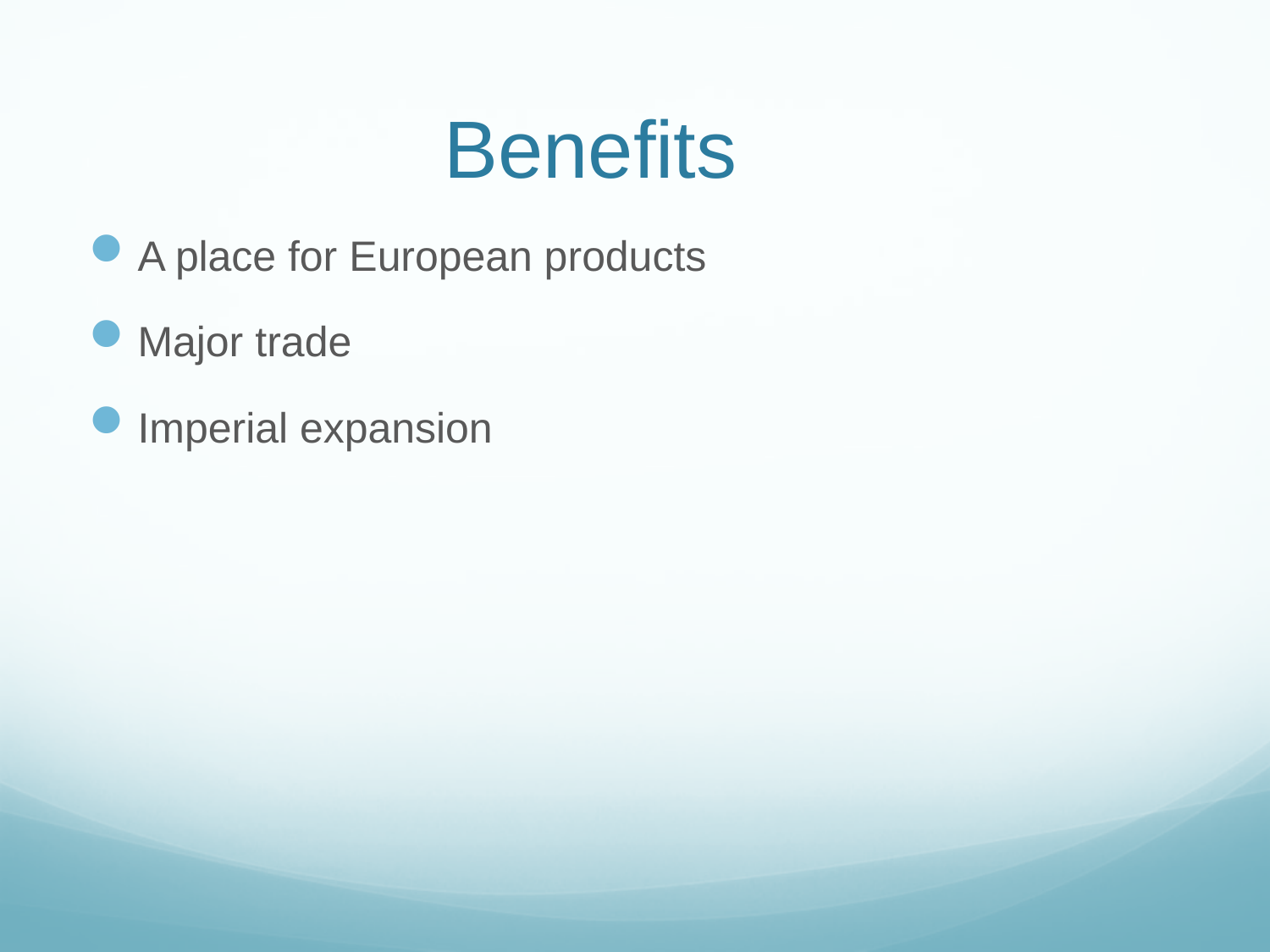

# Benefits
A place for European products
Major trade
Imperial expansion